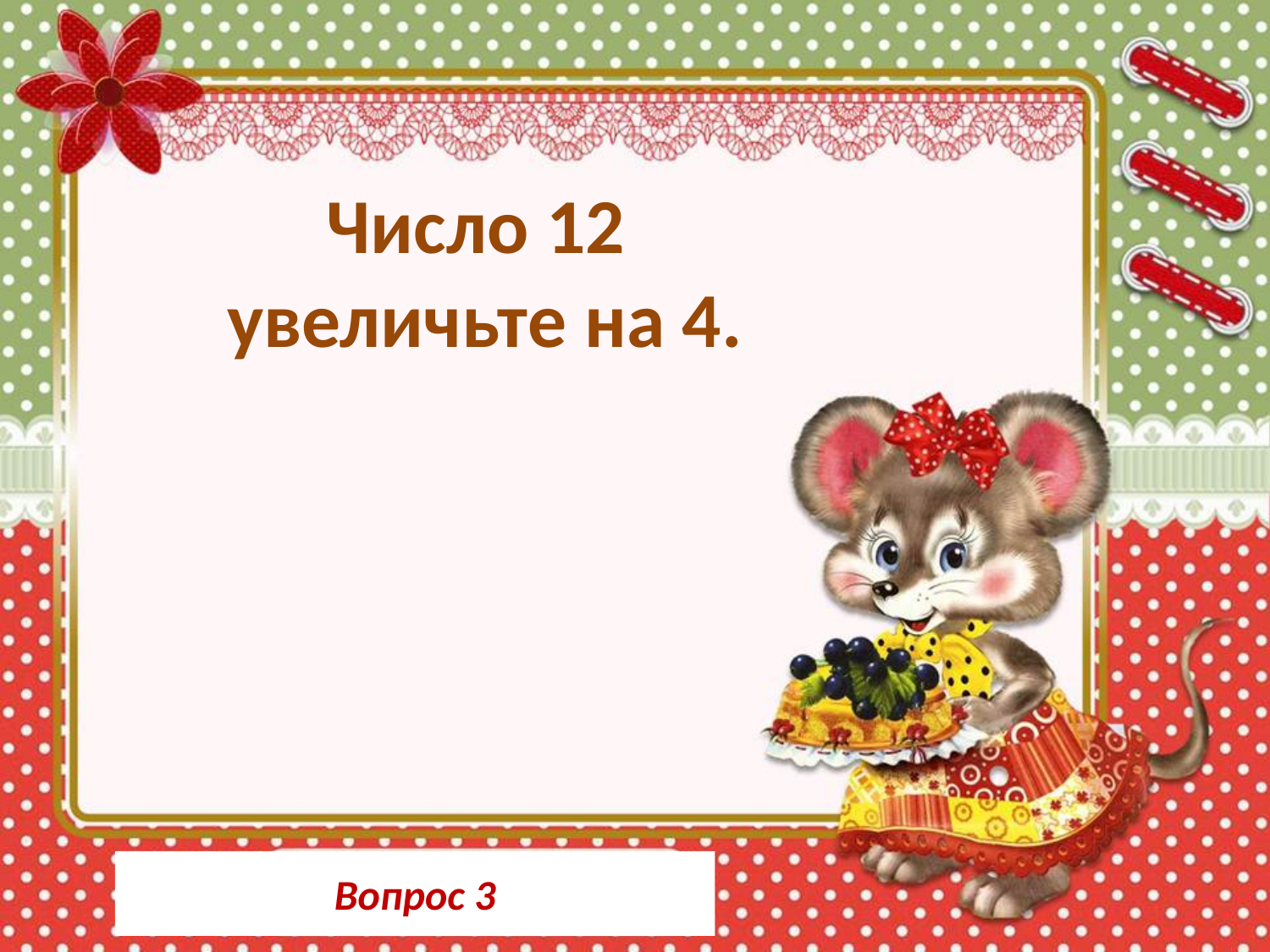

Число 12
увеличьте на 4.
Вопрос 3